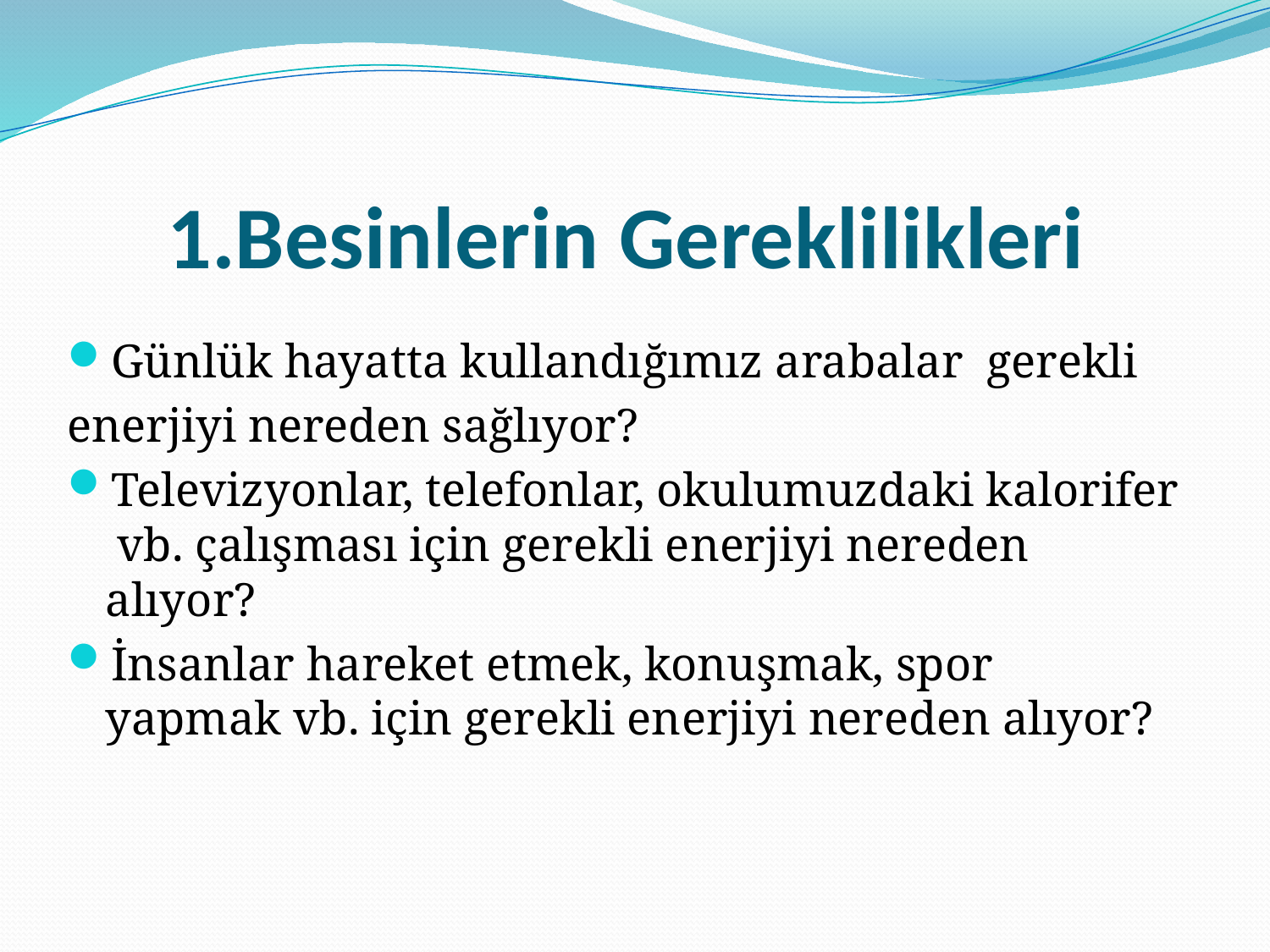

1.Besinlerin Gereklilikleri
Günlük hayatta kullandığımız arabalar  gerekli
enerjiyi nereden sağlıyor?
Televizyonlar, telefonlar, okulumuzdaki kalorifer  vb. çalışması için gerekli enerjiyi nereden alıyor?
İnsanlar hareket etmek, konuşmak, spor  yapmak vb. için gerekli enerjiyi nereden alıyor?